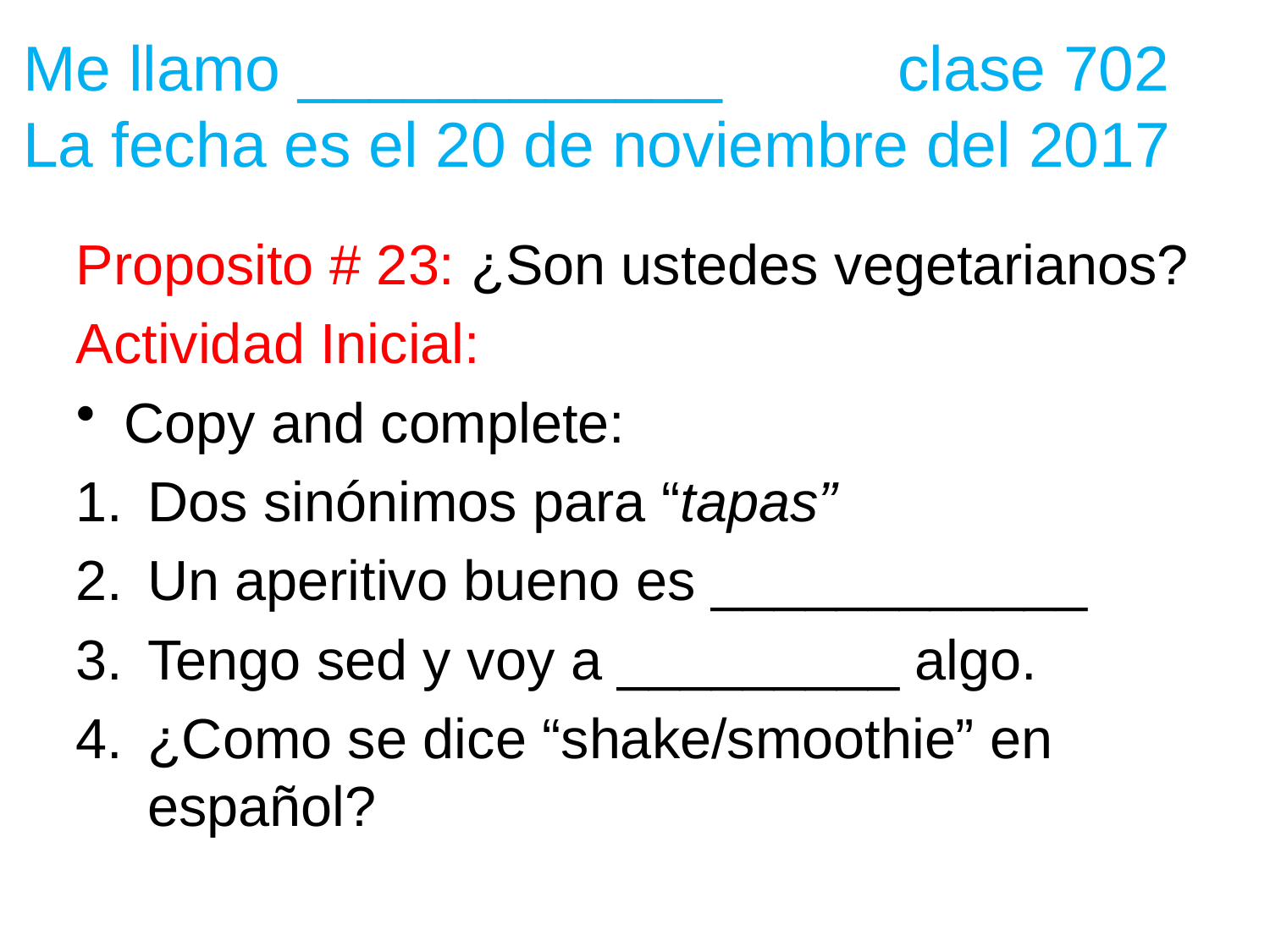

Me llamo ____________          clase 702
La fecha es el 20 de noviembre del 2017
Proposito # 23: ¿Son ustedes vegetarianos?
Actividad Inicial:
Copy and complete:
Dos sinónimos para “tapas”
Un aperitivo bueno es ____________
Tengo sed y voy a _________ algo.
¿Como se dice “shake/smoothie” en español?